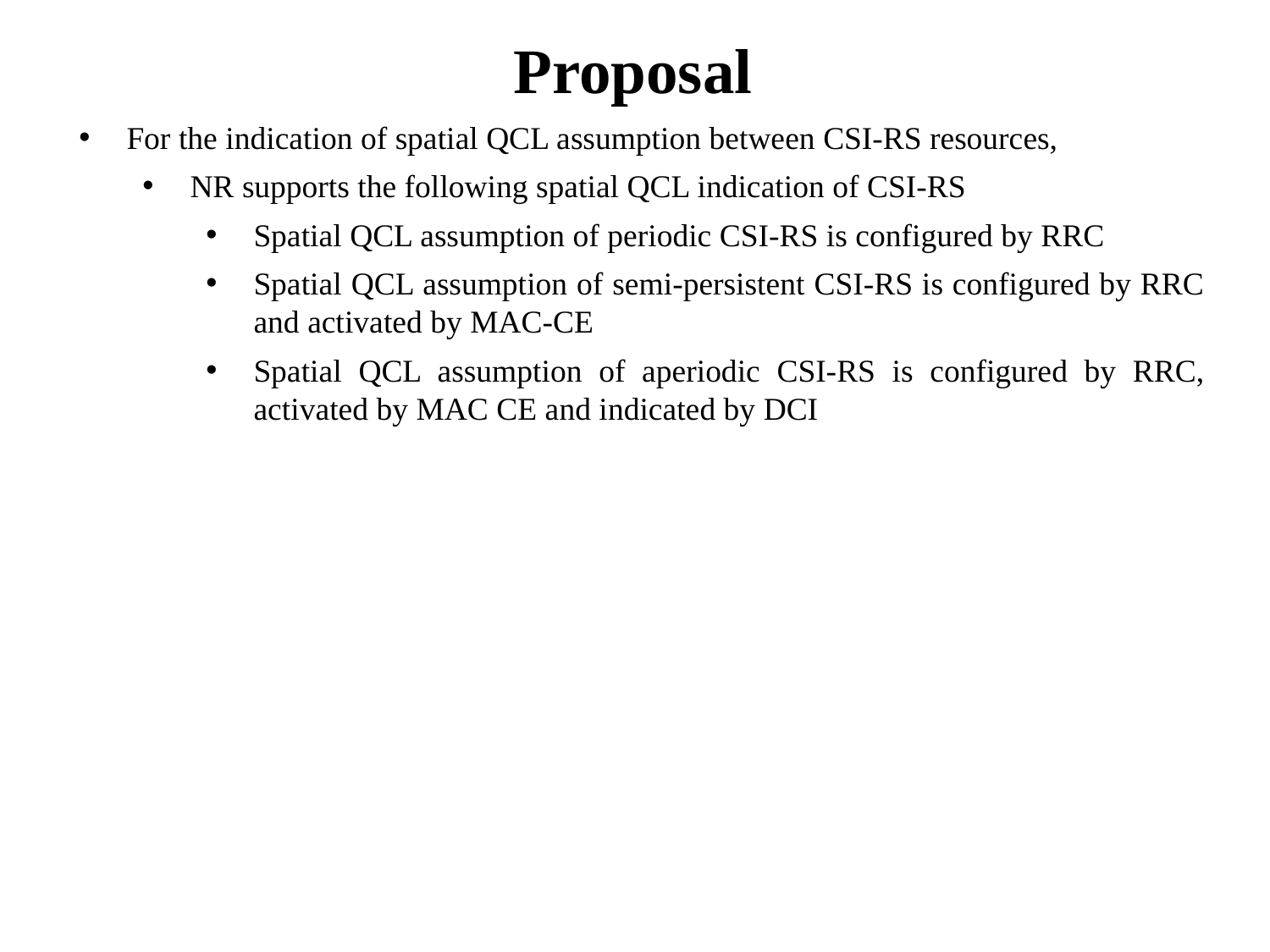

# Proposal
For the indication of spatial QCL assumption between CSI-RS resources,
NR supports the following spatial QCL indication of CSI-RS
Spatial QCL assumption of periodic CSI-RS is configured by RRC
Spatial QCL assumption of semi-persistent CSI-RS is configured by RRC and activated by MAC-CE
Spatial QCL assumption of aperiodic CSI-RS is configured by RRC, activated by MAC CE and indicated by DCI